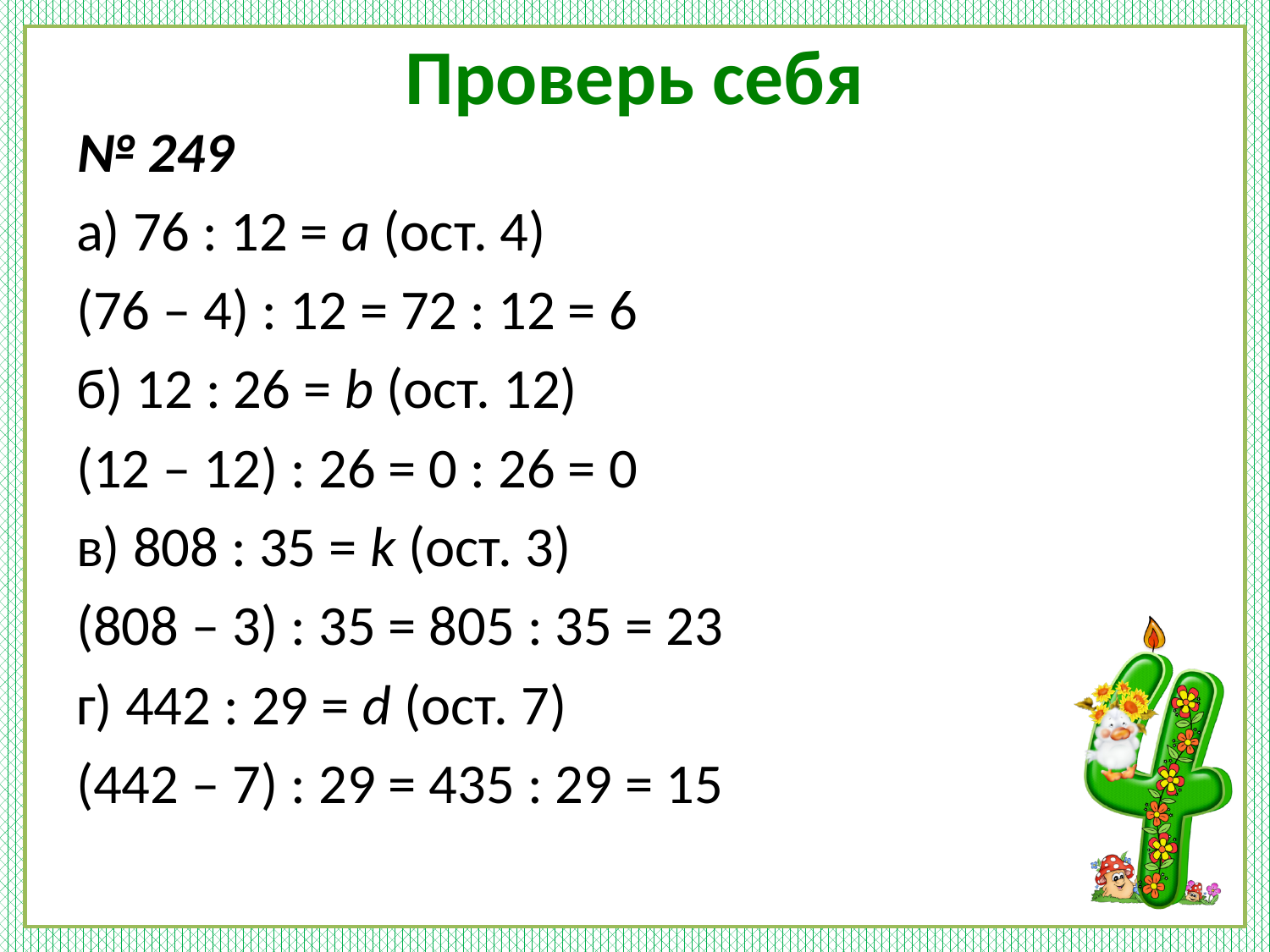

# Проверь себя
№ 249
а) 76 : 12 = а (ост. 4)
(76 – 4) : 12 = 72 : 12 = 6
б) 12 : 26 = b (ост. 12)
(12 – 12) : 26 = 0 : 26 = 0
в) 808 : 35 = k (ост. 3)
(808 – 3) : 35 = 805 : 35 = 23
г) 442 : 29 = d (ост. 7)
(442 – 7) : 29 = 435 : 29 = 15